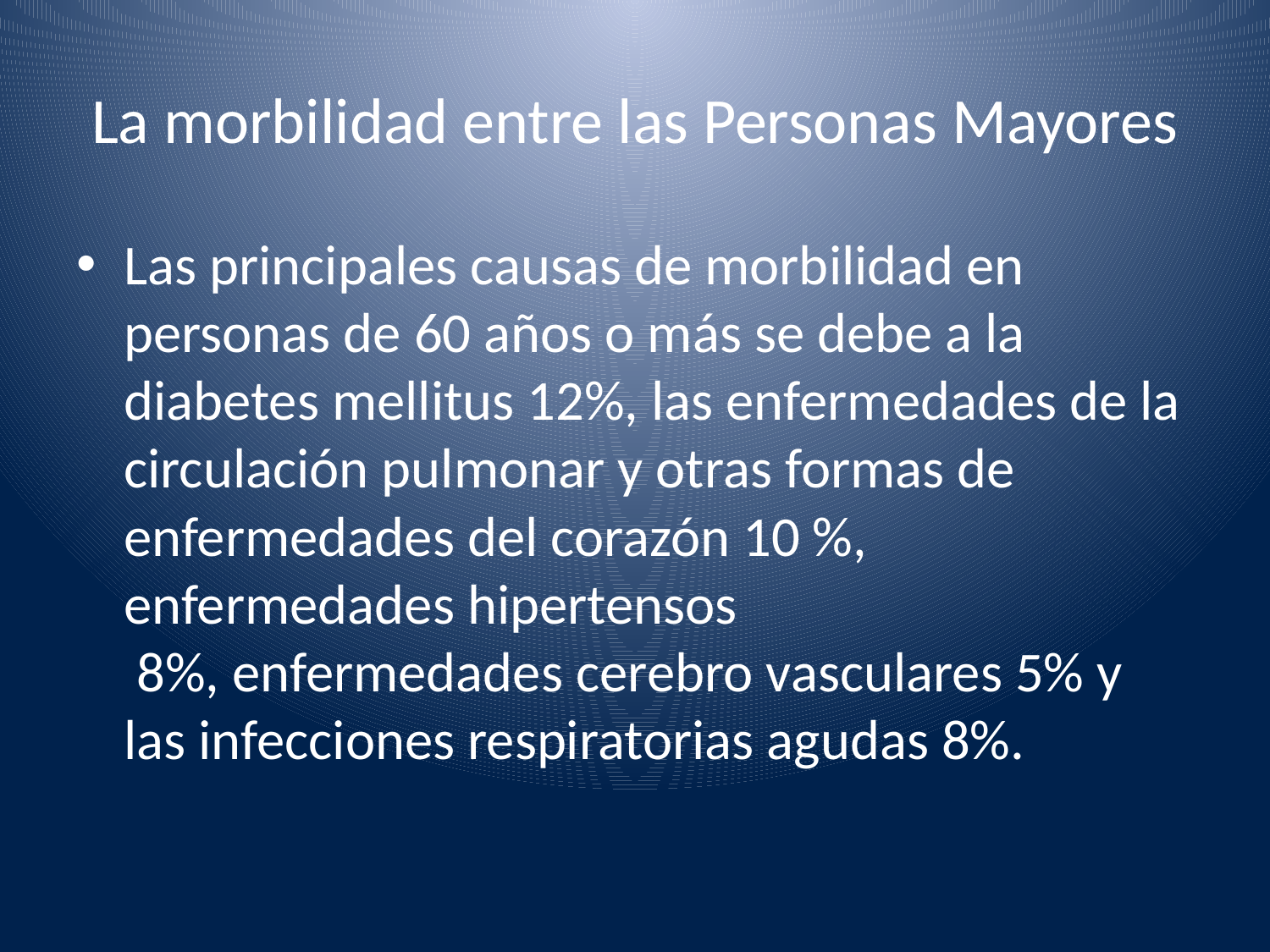

# La morbilidad entre las Personas Mayores
Las principales causas de morbilidad en personas de 60 años o más se debe a la diabetes mellitus 12%, las enfermedades de la circulación pulmonar y otras formas de enfermedades del corazón 10 %, enfermedades hipertensos
 8%, enfermedades cerebro vasculares 5% y las infecciones respiratorias agudas 8%.